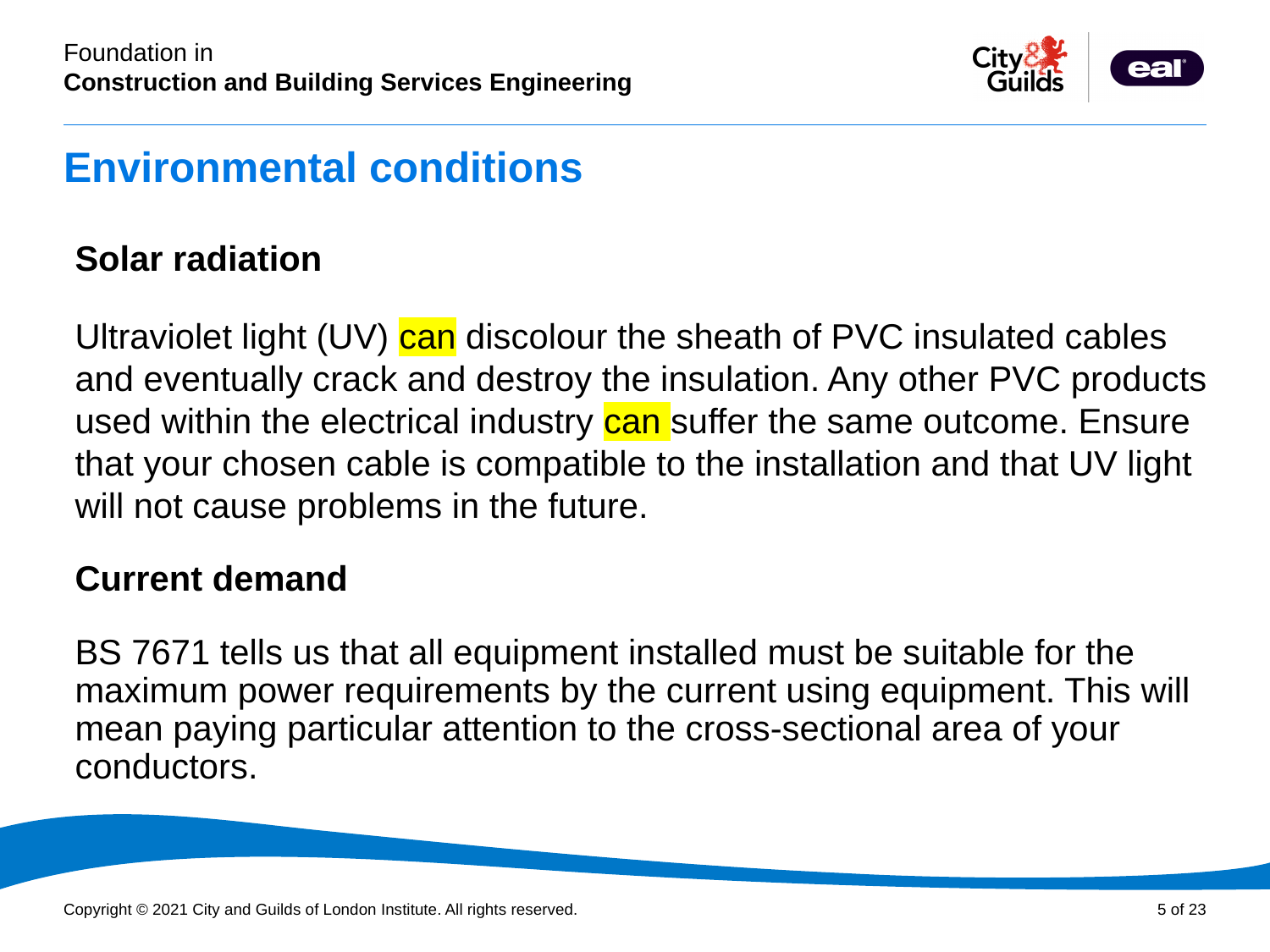

# Environmental conditions
Solar radiation
Ultraviolet light (UV) can discolour the sheath of PVC insulated cables and eventually crack and destroy the insulation. Any other PVC products used within the electrical industry can suffer the same outcome. Ensure that your chosen cable is compatible to the installation and that UV light will not cause problems in the future.
Current demand
BS 7671 tells us that all equipment installed must be suitable for the maximum power requirements by the current using equipment. This will mean paying particular attention to the cross-sectional area of your conductors.